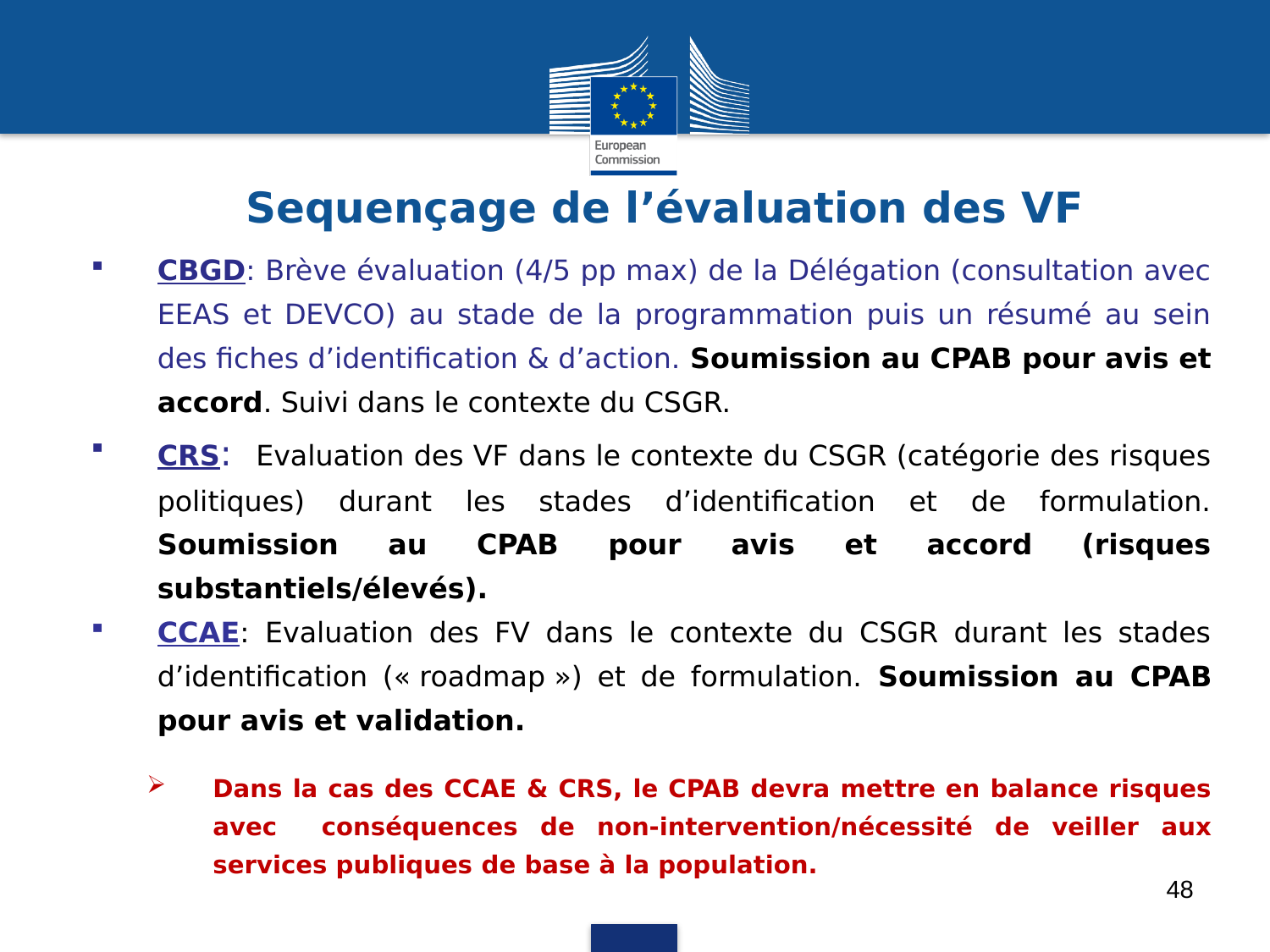

# Sequençage de l’évaluation des VF
CBGD: Brève évaluation (4/5 pp max) de la Délégation (consultation avec EEAS et DEVCO) au stade de la programmation puis un résumé au sein des fiches d’identification & d’action. Soumission au CPAB pour avis et accord. Suivi dans le contexte du CSGR.
CRS:  Evaluation des VF dans le contexte du CSGR (catégorie des risques politiques) durant les stades d’identification et de formulation. Soumission au CPAB pour avis et accord (risques substantiels/élevés).
CCAE: Evaluation des FV dans le contexte du CSGR durant les stades d’identification (« roadmap ») et de formulation. Soumission au CPAB pour avis et validation.

Dans la cas des CCAE & CRS, le CPAB devra mettre en balance risques avec  conséquences de non-intervention/nécessité de veiller aux services publiques de base à la population.

48